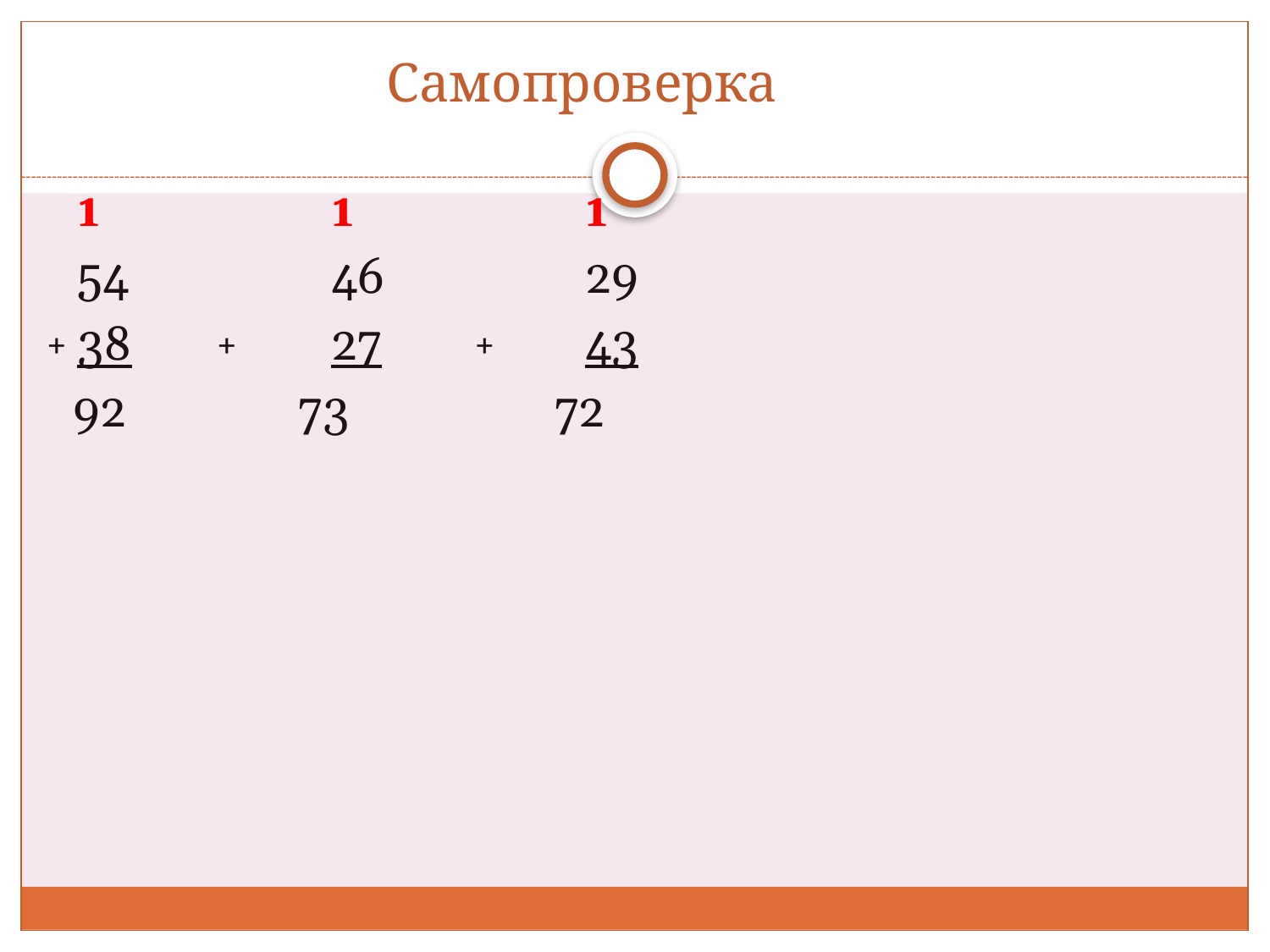

# Самопроверка

	1		1		1
	54		46		29
	38		27		43
   92               73                  72

+
+
+